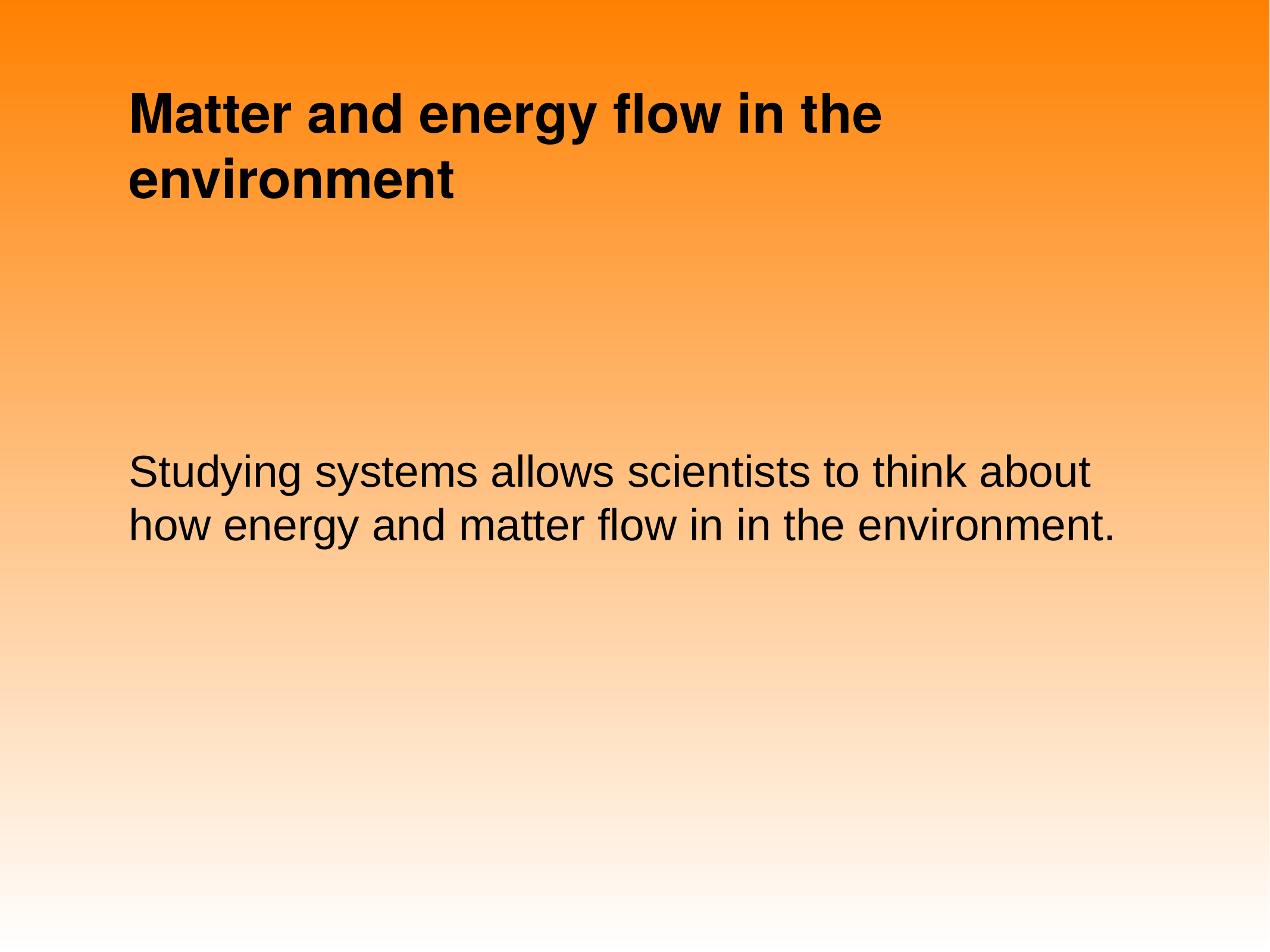

# Matter and energy flow in the environment
Studying systems allows scientists to think about how energy and matter flow in in the environment.